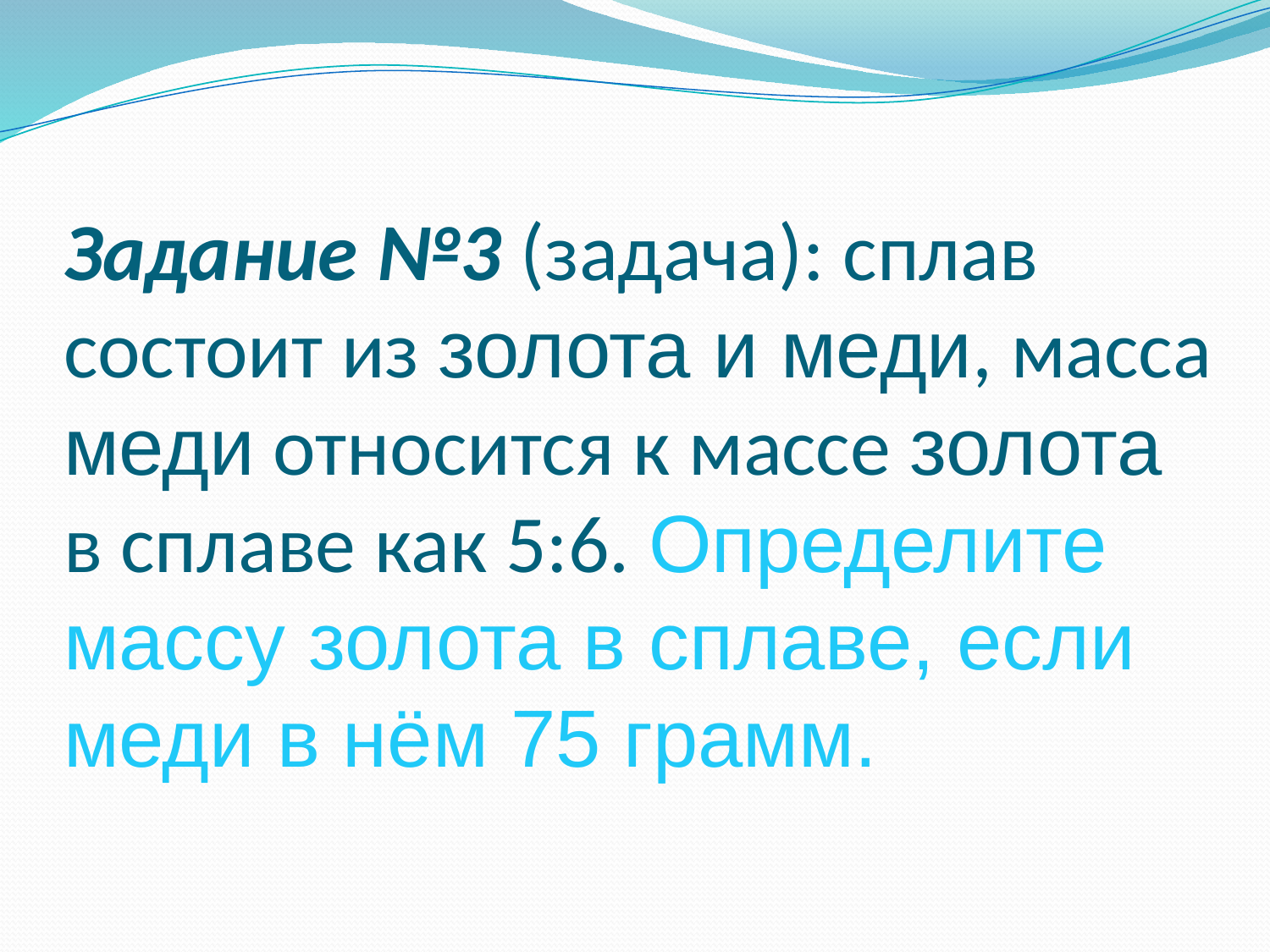

# Задание №3 (задача): сплав состоит из золота и меди, масса меди относится к массе золота в сплаве как 5:6. Определите массу золота в сплаве, если меди в нём 75 грамм.